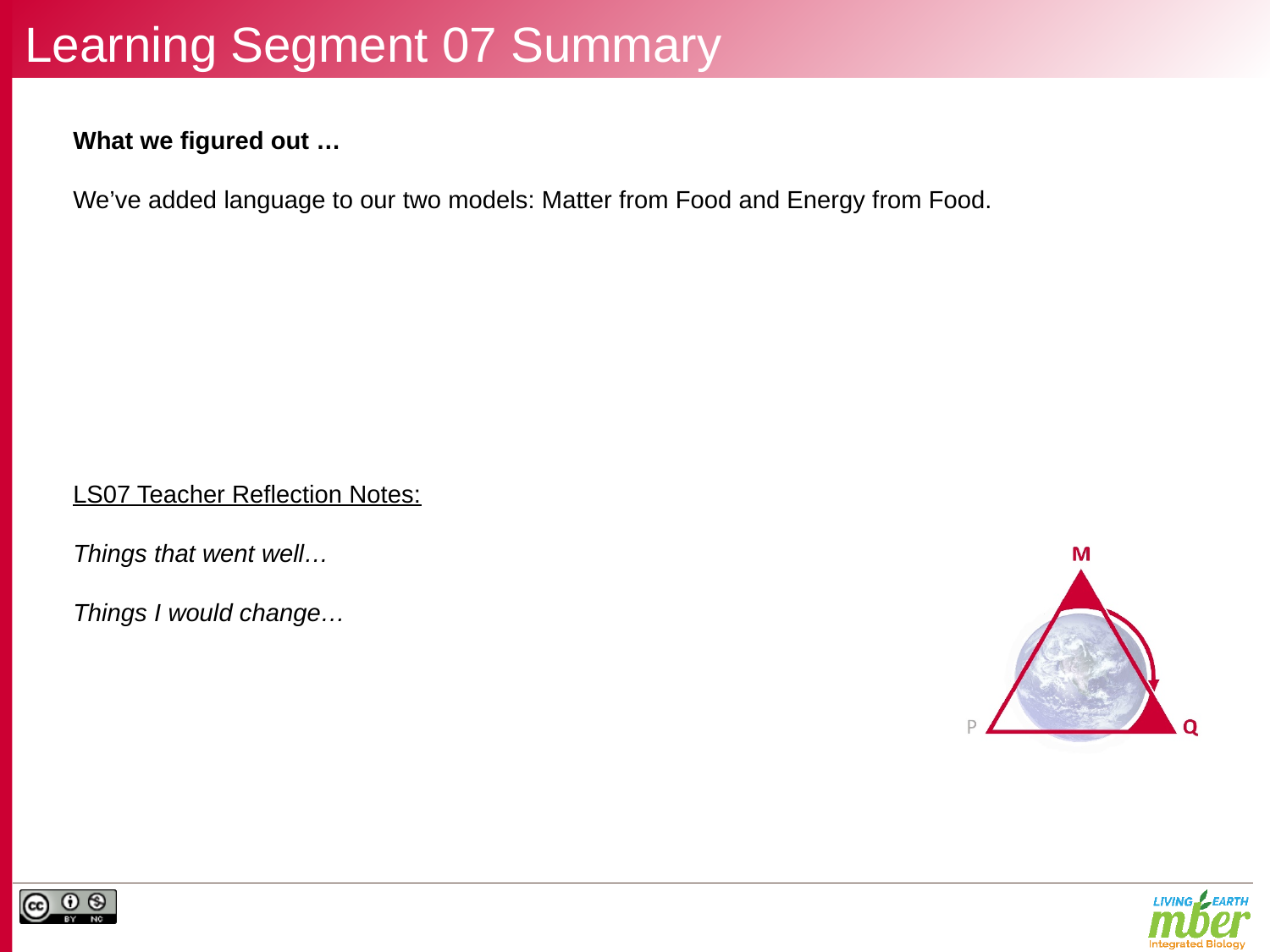

# Learning Segment 07 Summary
What we figured out …

We’ve added language to our two models: Matter from Food and Energy from Food.

LS07 Teacher Reflection Notes:

Things that went well…

Things I would change…